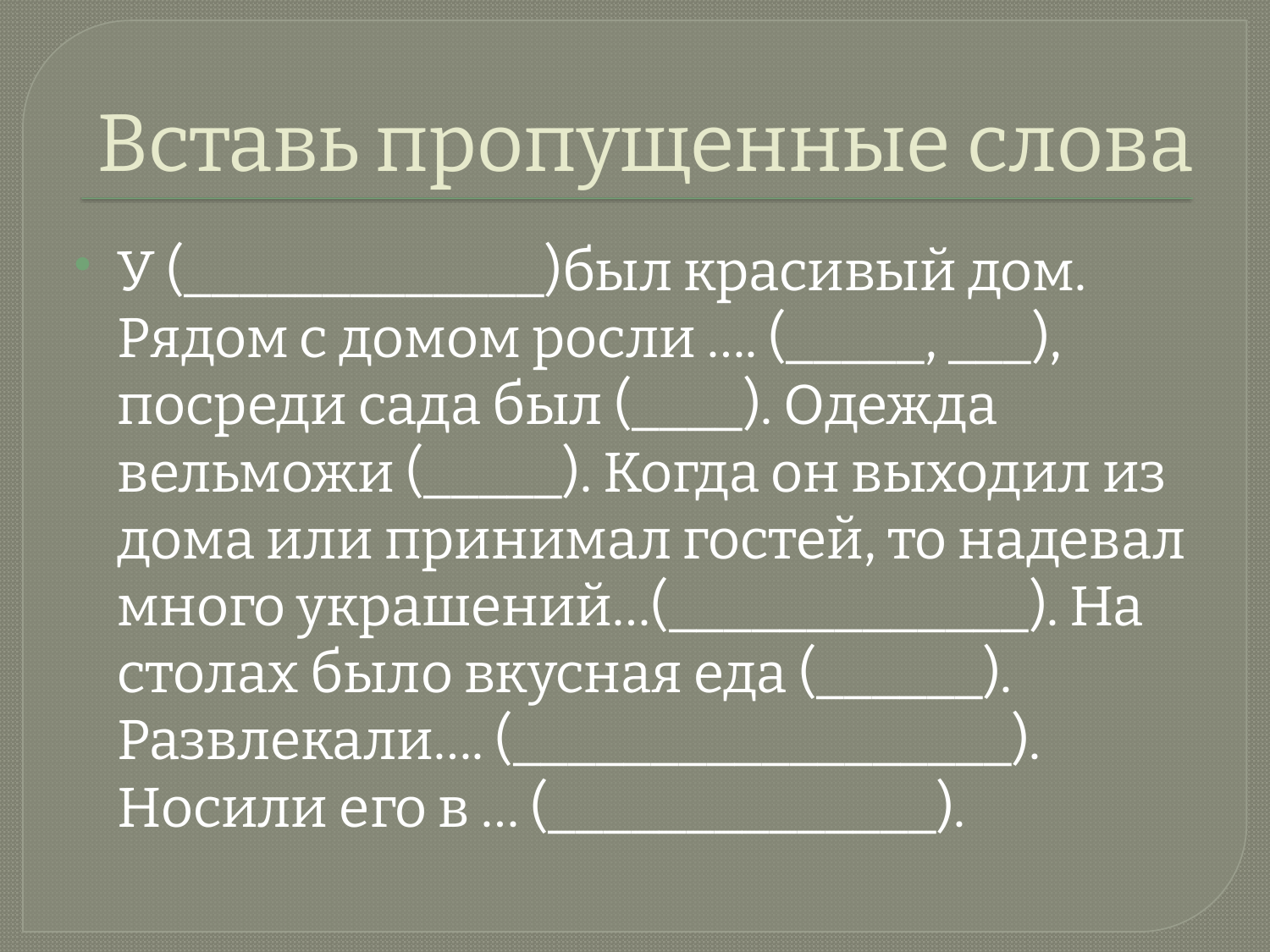

# Вставь пропущенные слова
У (_____________)был красивый дом. Рядом с домом росли …. (_____, ___), посреди сада был (____). Одежда вельможи (_____). Когда он выходил из дома или принимал гостей, то надевал много украшений…(_____________). На столах было вкусная еда (______). Развлекали…. (__________________). Носили его в … (______________).